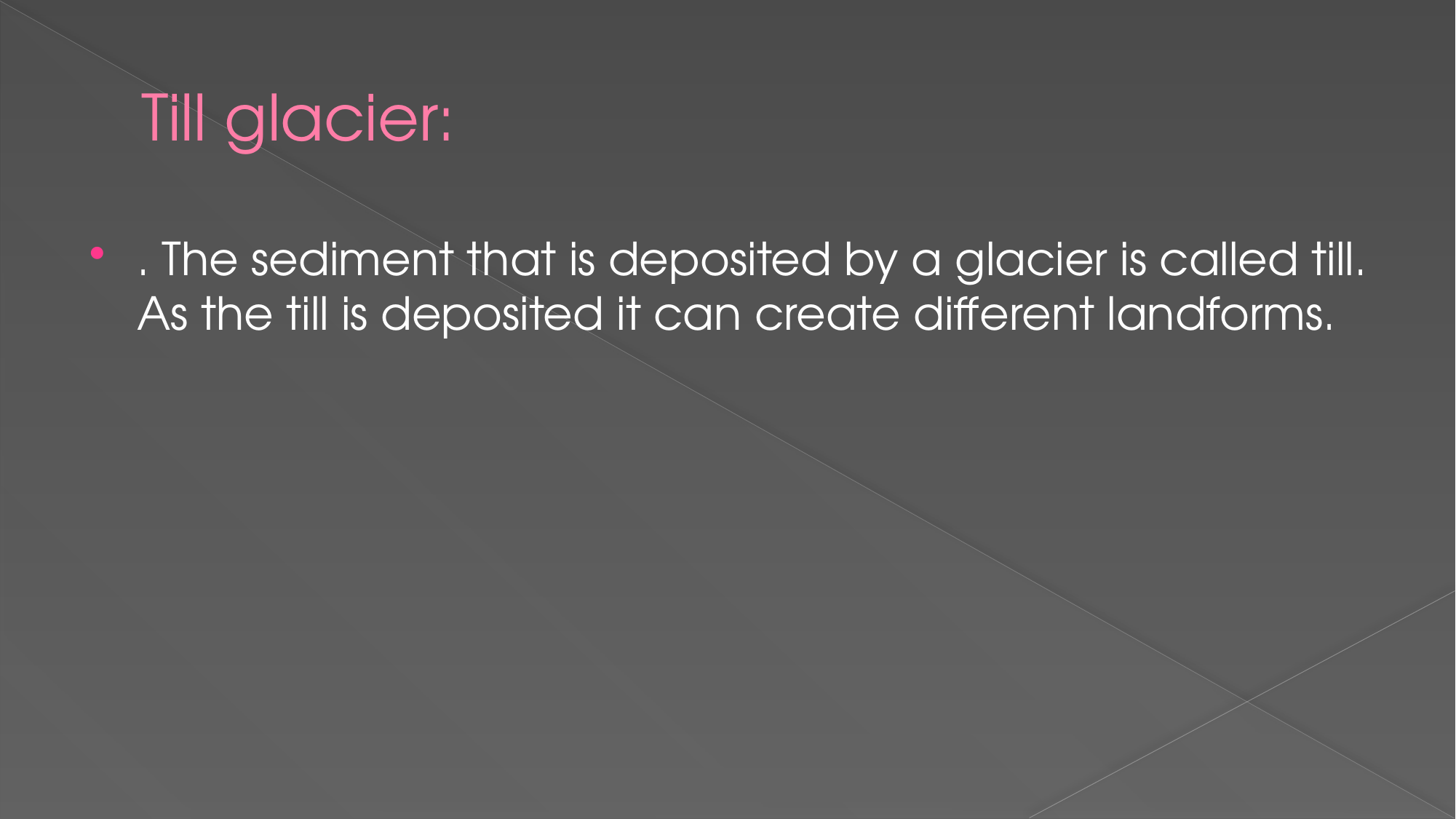

# Till glacier:
. The sediment that is deposited by a glacier is called till. As the till is deposited it can create different landforms.